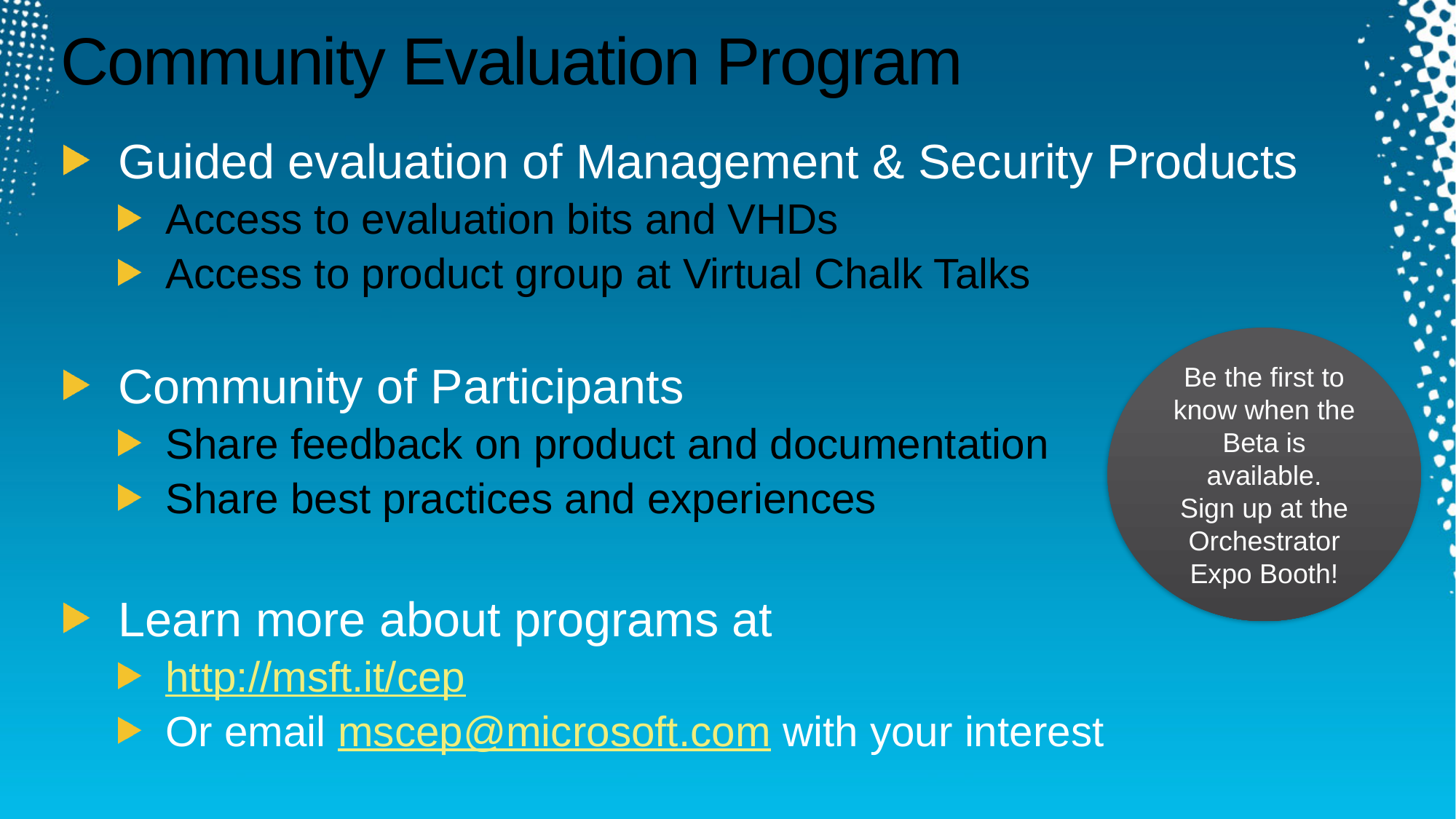

# Community Evaluation Program
Guided evaluation of Management & Security Products
Access to evaluation bits and VHDs
Access to product group at Virtual Chalk Talks

Community of Participants
Share feedback on product and documentation
Share best practices and experiences

Learn more about programs at
http://msft.it/cep
Or email mscep@microsoft.com with your interest

Be the first to know when the Beta is available.
Sign up at the Orchestrator Expo Booth!